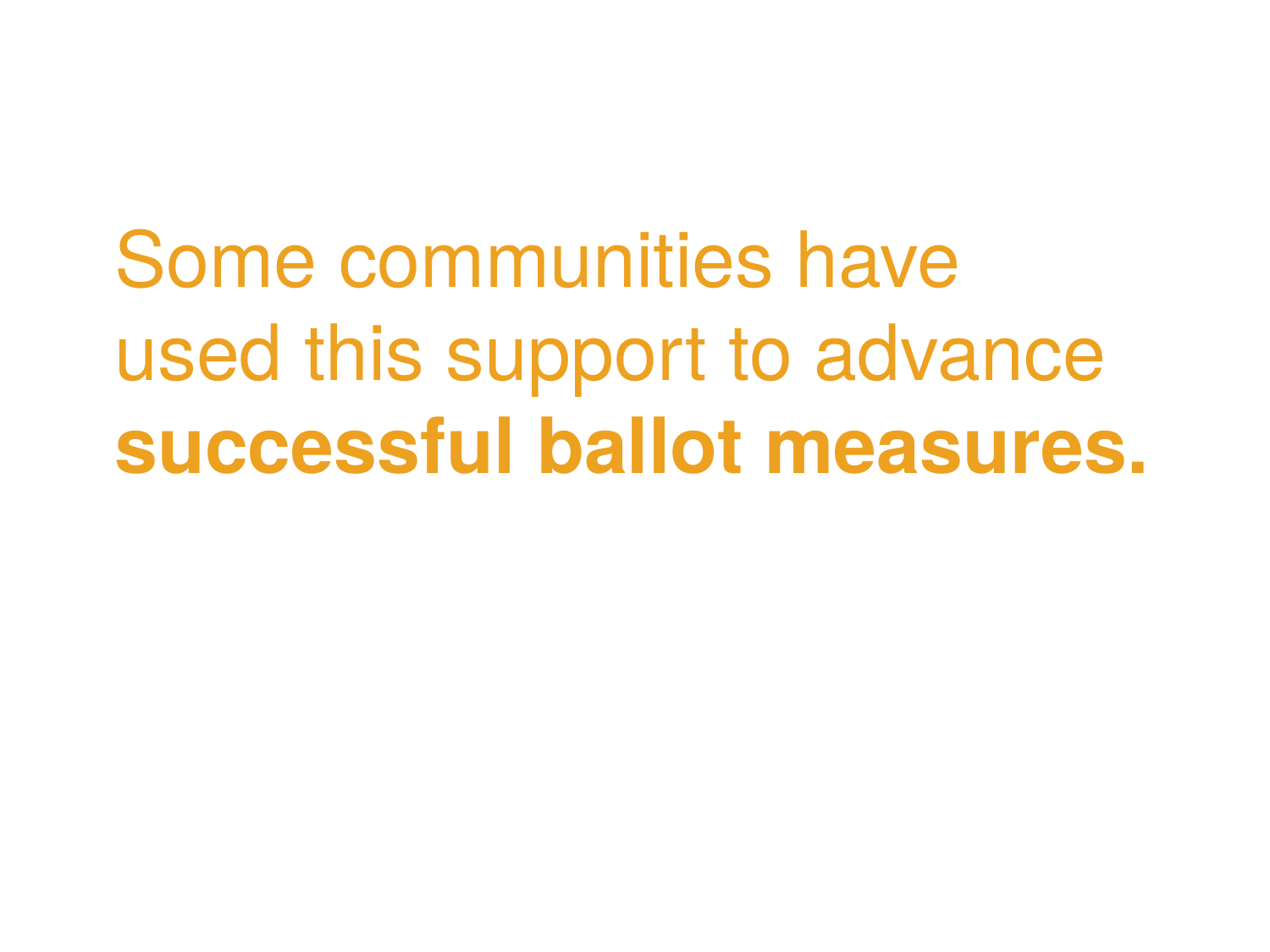

Some communities have
used this support to advance successful ballot measures.